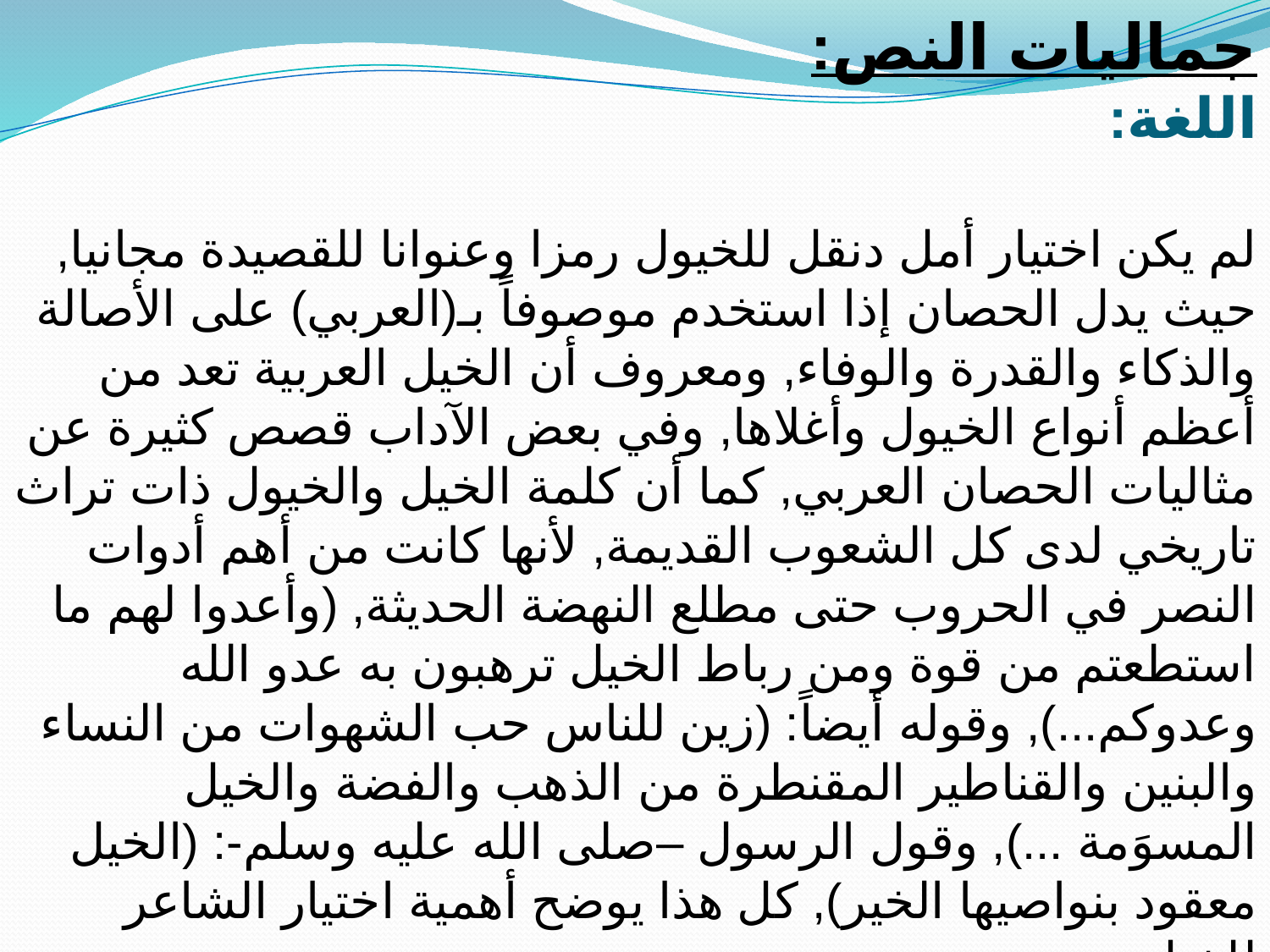

جماليات النص:
اللغة:

لم يكن اختيار أمل دنقل للخيول رمزا وعنوانا للقصيدة مجانيا, حيث يدل الحصان إذا استخدم موصوفاً بـ(العربي) على الأصالة والذكاء والقدرة والوفاء, ومعروف أن الخيل العربية تعد من أعظم أنواع الخيول وأغلاها, وفي بعض الآداب قصص كثيرة عن مثاليات الحصان العربي, كما أن كلمة الخيل والخيول ذات تراث تاريخي لدى كل الشعوب القديمة, لأنها كانت من أهم أدوات النصر في الحروب حتى مطلع النهضة الحديثة, (وأعدوا لهم ما استطعتم من قوة ومن رباط الخيل ترهبون به عدو الله وعدوكم...), وقوله أيضاً: (زين للناس حب الشهوات من النساء والبنين والقناطير المقنطرة من الذهب والفضة والخيل المسوَمة ...), وقول الرسول –صلى الله عليه وسلم-: (الخيل معقود بنواصيها الخير), كل هذا يوضح أهمية اختيار الشاعر للخيل.